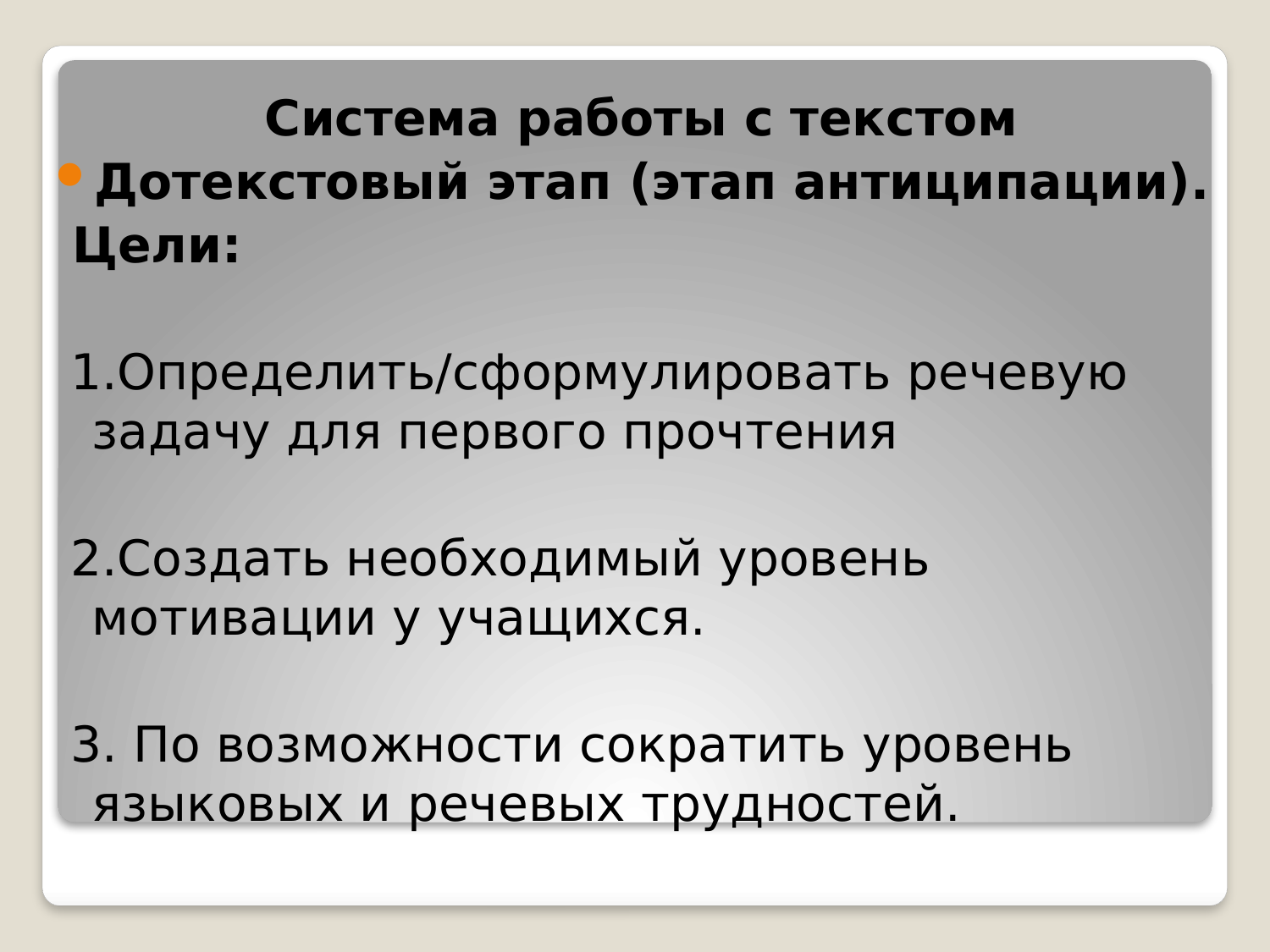

Система работы с текстом
Дотекстовый этап (этап антиципации).
 Цели:

 1.Определить/сформулировать речевую задачу для первого прочтения

 2.Создать необходимый уровень мотивации у учащихся.

 3. По возможности сократить уровень языковых и речевых трудностей.